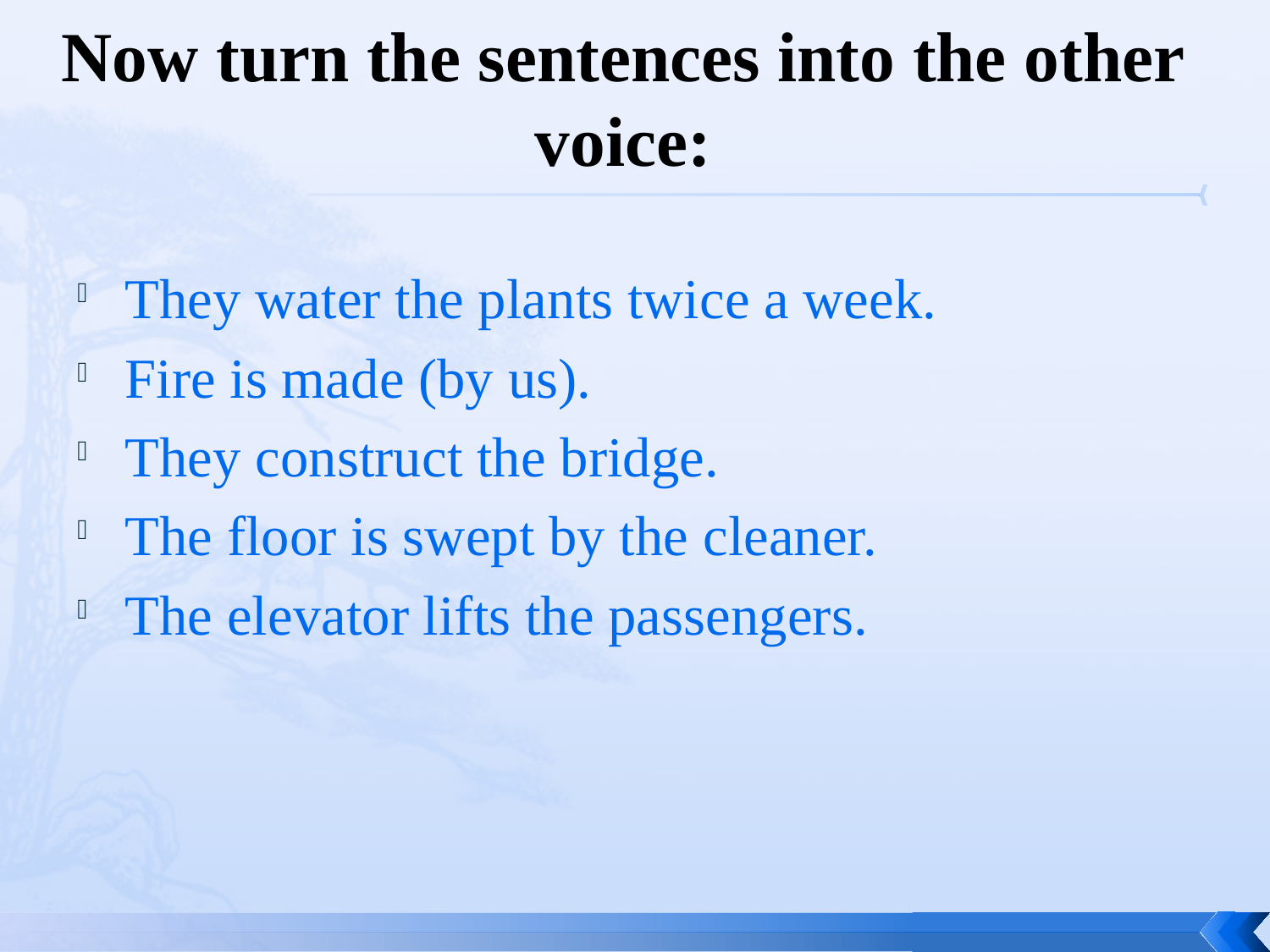

# Now turn the sentences into the other voice:
They water the plants twice a week.
Fire is made (by us).
They construct the bridge.
The floor is swept by the cleaner.
The elevator lifts the passengers.